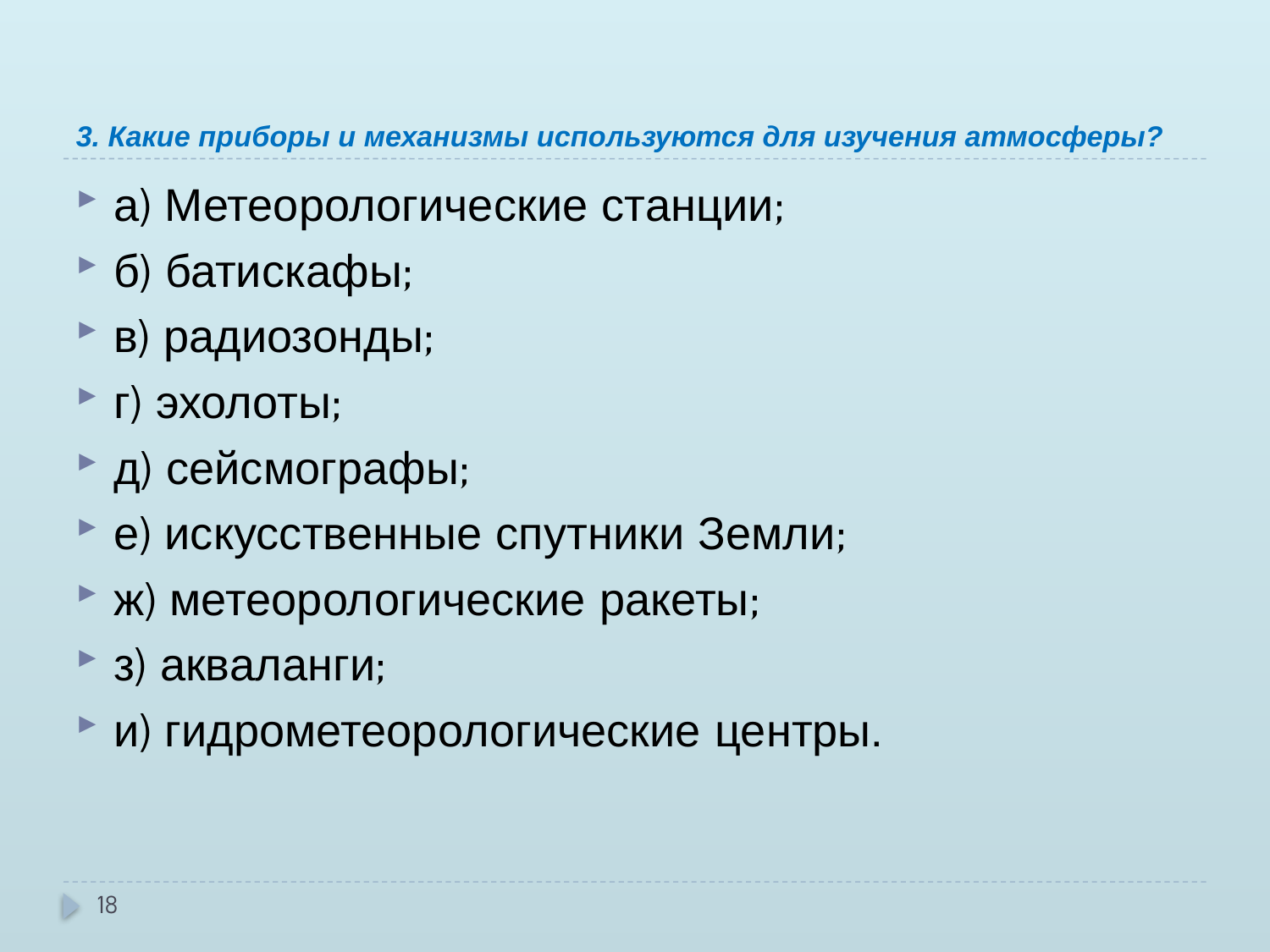

# 3. Какие приборы и механизмы используются для изучения атмосферы?
а) Метеорологические станции;
б) батискафы;
в) радиозонды;
г) эхолоты;
д) сейсмографы;
е) искусственные спутники Земли;
ж) метеорологические ракеты;
з) акваланги;
и) гидрометеорологические центры.

18